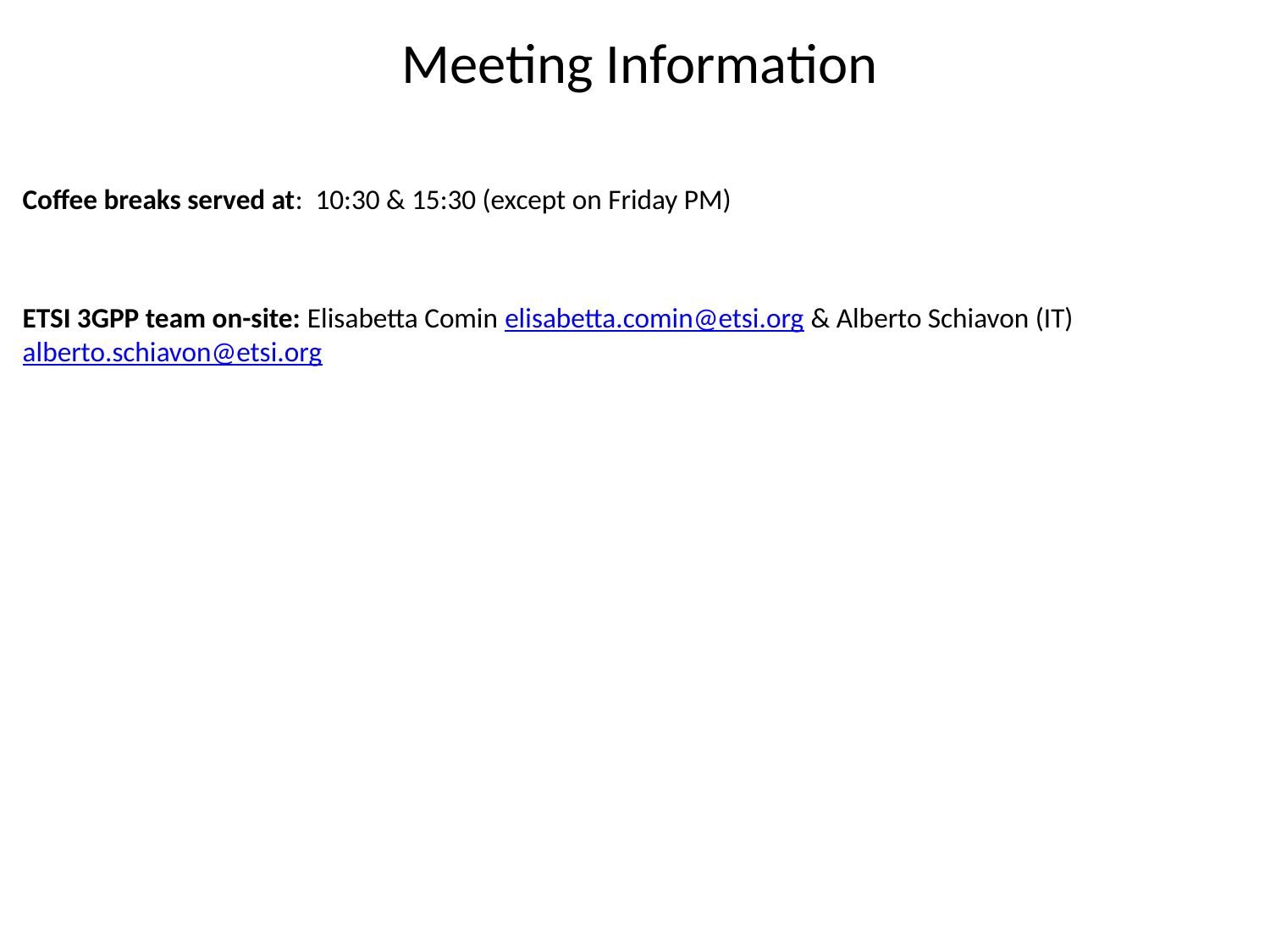

# Meeting Information

Coffee breaks served at:  10:30 & 15:30 (except on Friday PM)

ETSI 3GPP team on-site: Elisabetta Comin elisabetta.comin@etsi.org & Alberto Schiavon (IT) alberto.schiavon@etsi.org